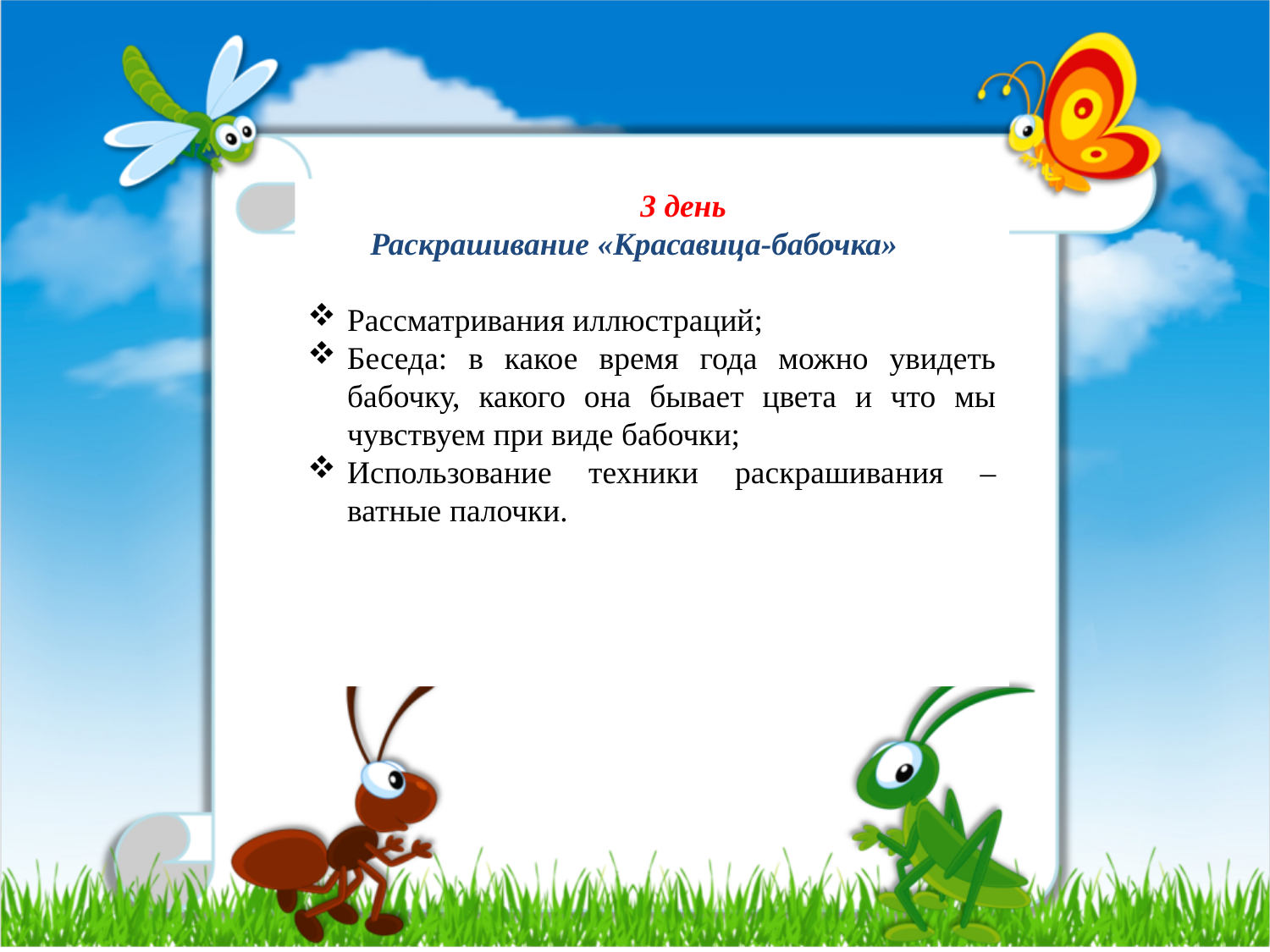

3 день
Раскрашивание «Красавица-бабочка»

Рассматривания иллюстраций;
Беседа: в какое время года можно увидеть бабочку, какого она бывает цвета и что мы чувствуем при виде бабочки;
Использование техники раскрашивания – ватные палочки.